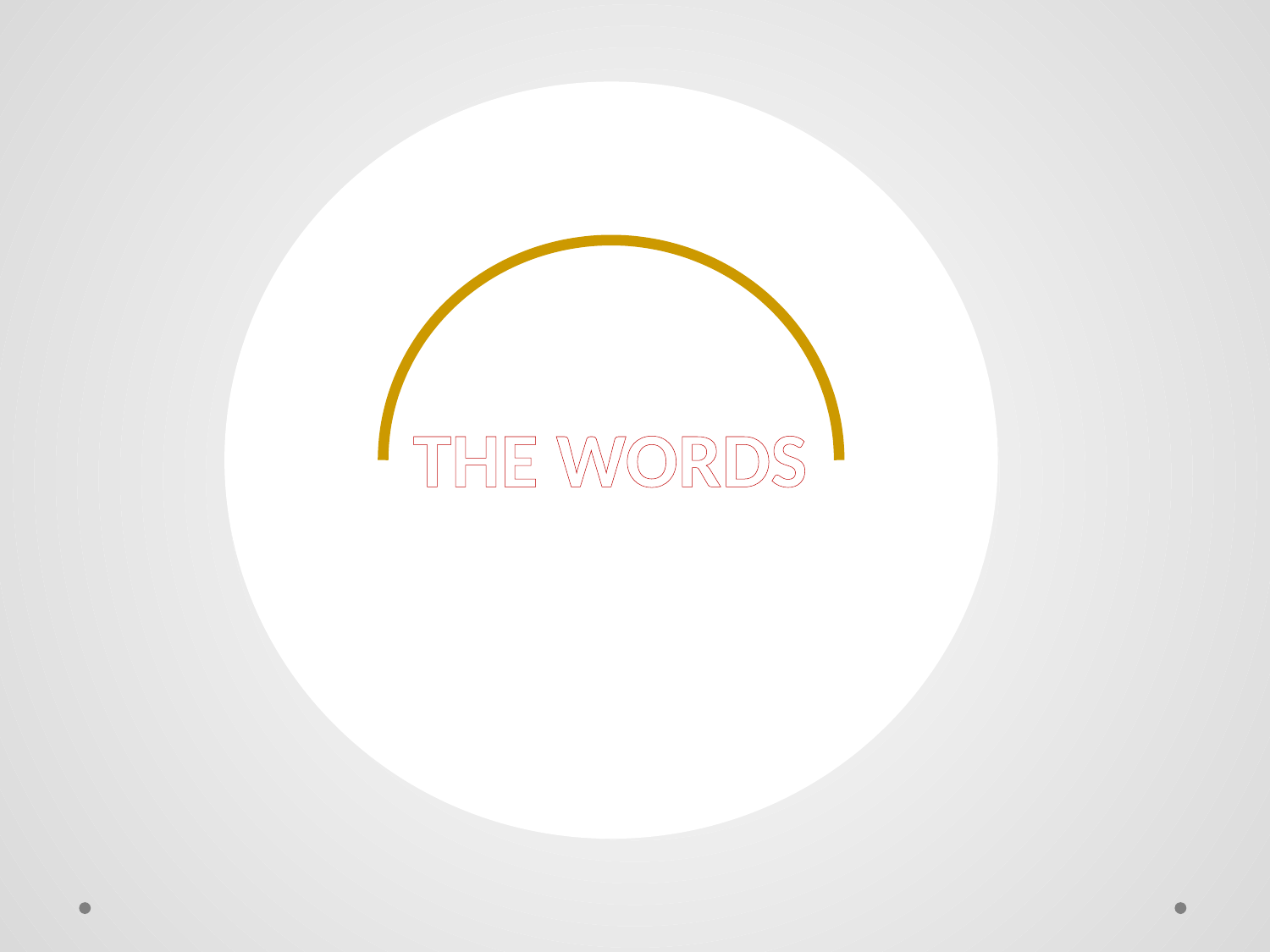

What’s
happening in this
scene? this line?

THE WORDS

How do the words
work so we know what’s happening?